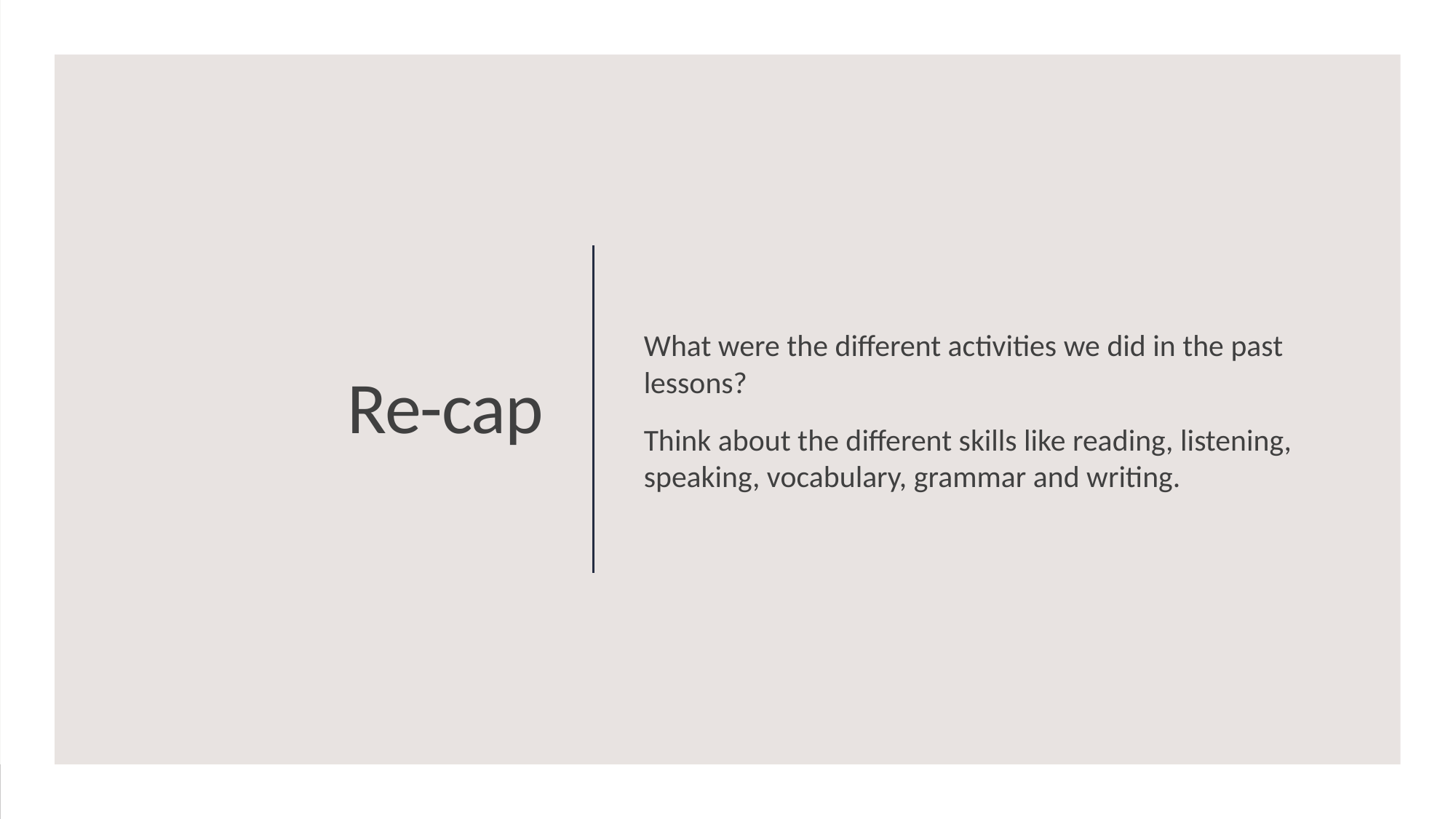

What were the different activities we did in the past lessons?
Think about the different skills like reading, listening, speaking, vocabulary, grammar and writing.
# Re-cap